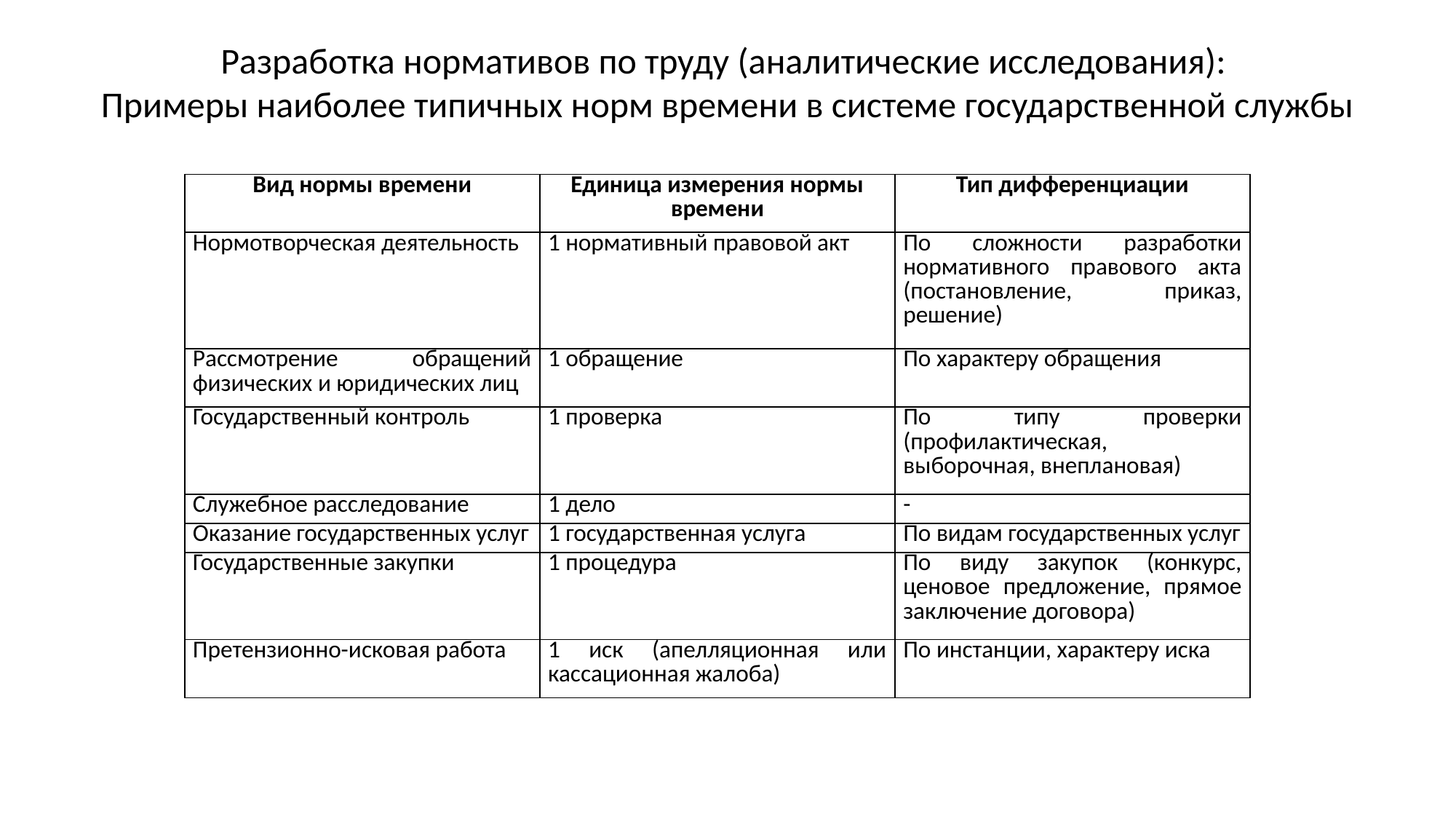

Разработка нормативов по труду (аналитические исследования):
Примеры наиболее типичных норм времени в системе государственной службы
| Вид нормы времени | Единица измерения нормы времени | Тип дифференциации |
| --- | --- | --- |
| Нормотворческая деятельность | 1 нормативный правовой акт | По сложности разработки нормативного правового акта (постановление, приказ, решение) |
| Рассмотрение обращений физических и юридических лиц | 1 обращение | По характеру обращения |
| Государственный контроль | 1 проверка | По типу проверки (профилактическая, выборочная, внеплановая) |
| Служебное расследование | 1 дело | - |
| Оказание государственных услуг | 1 государственная услуга | По видам государственных услуг |
| Государственные закупки | 1 процедура | По виду закупок (конкурс, ценовое предложение, прямое заключение договора) |
| Претензионно-исковая работа | 1 иск (апелляционная или кассационная жалоба) | По инстанции, характеру иска |